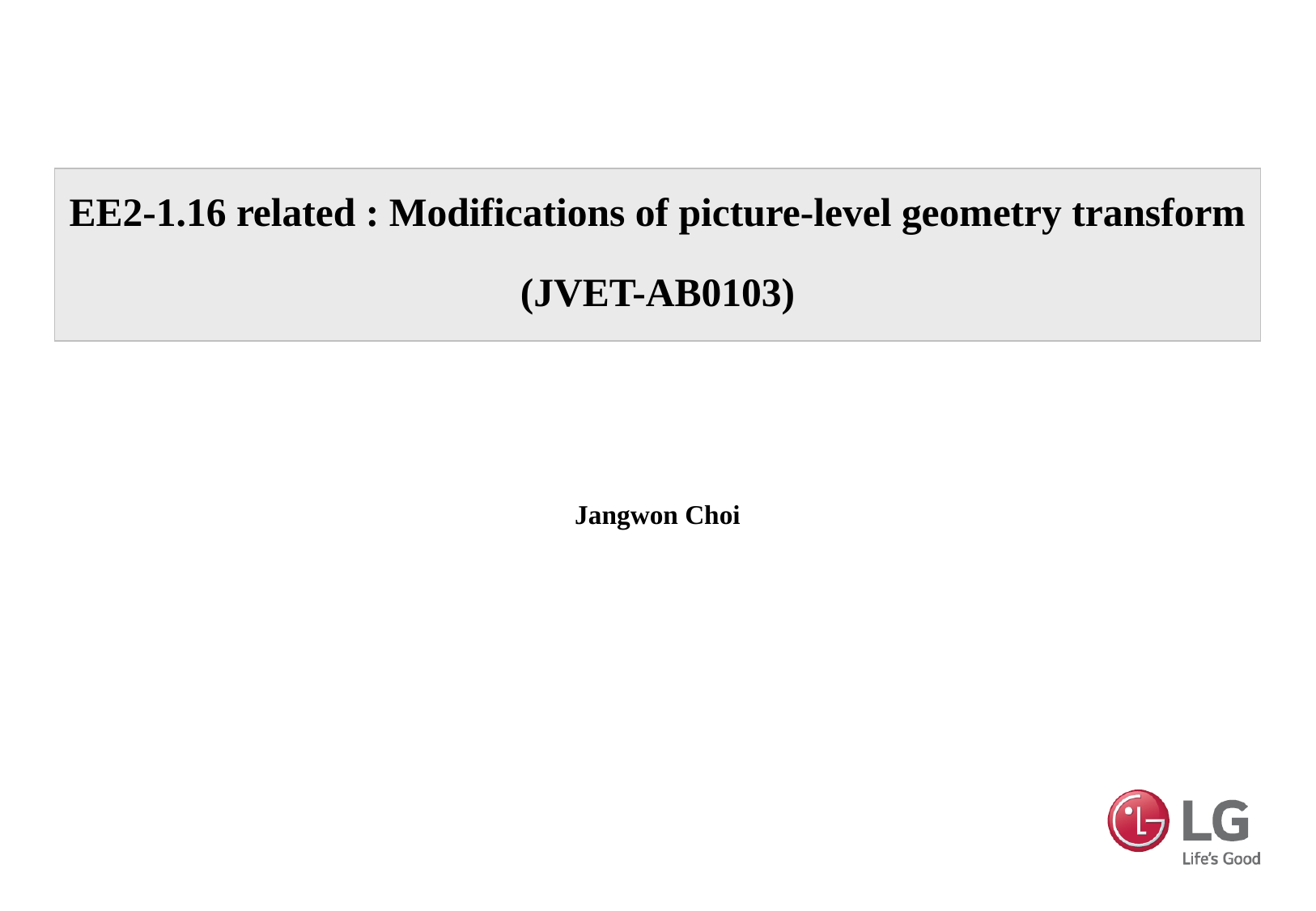

# EE2-1.16 related : Modifications of picture-level geometry transform (JVET-AB0103)
Jangwon Choi